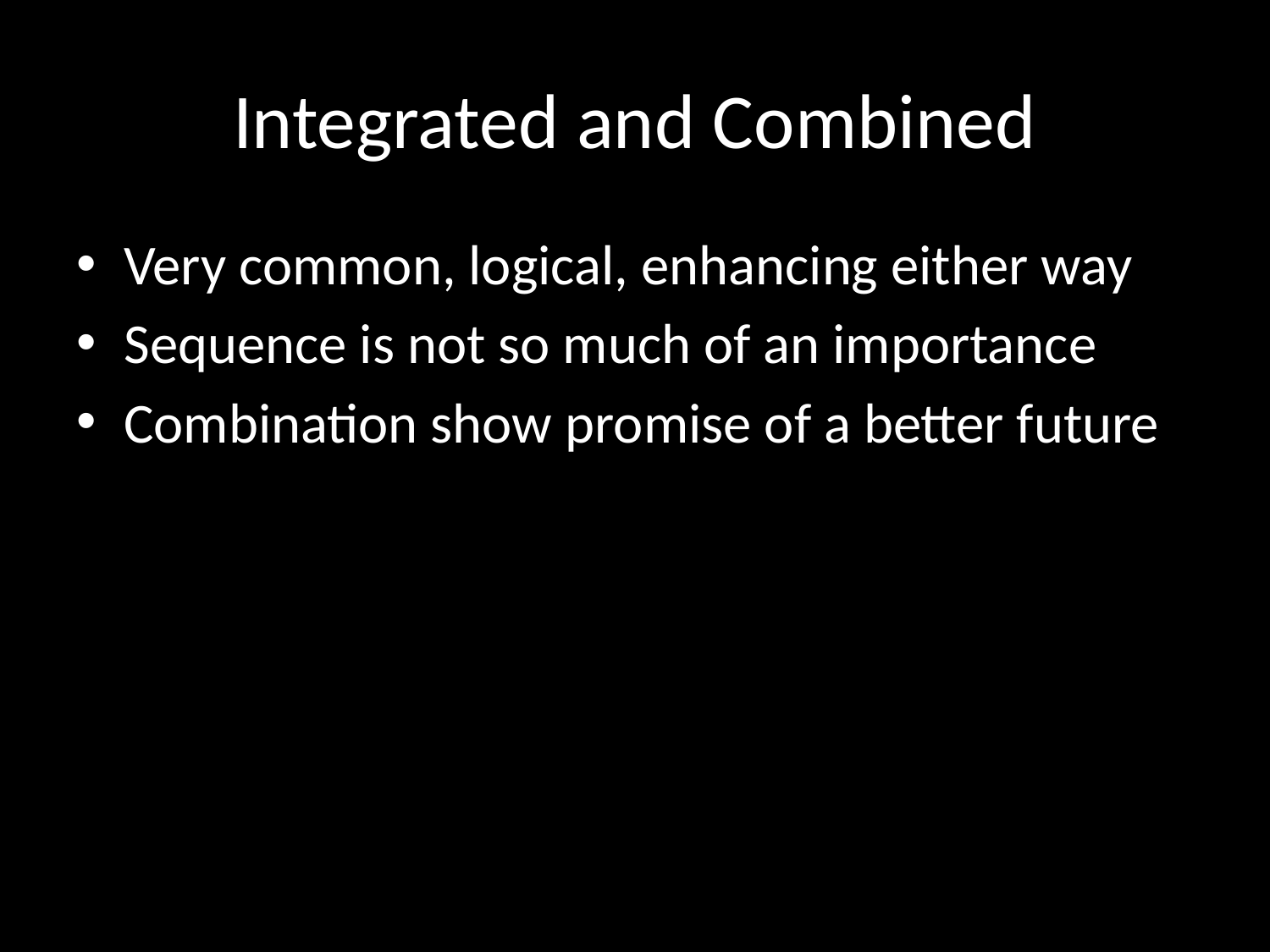

# Integrated and Combined
Very common, logical, enhancing either way
Sequence is not so much of an importance
Combination show promise of a better future